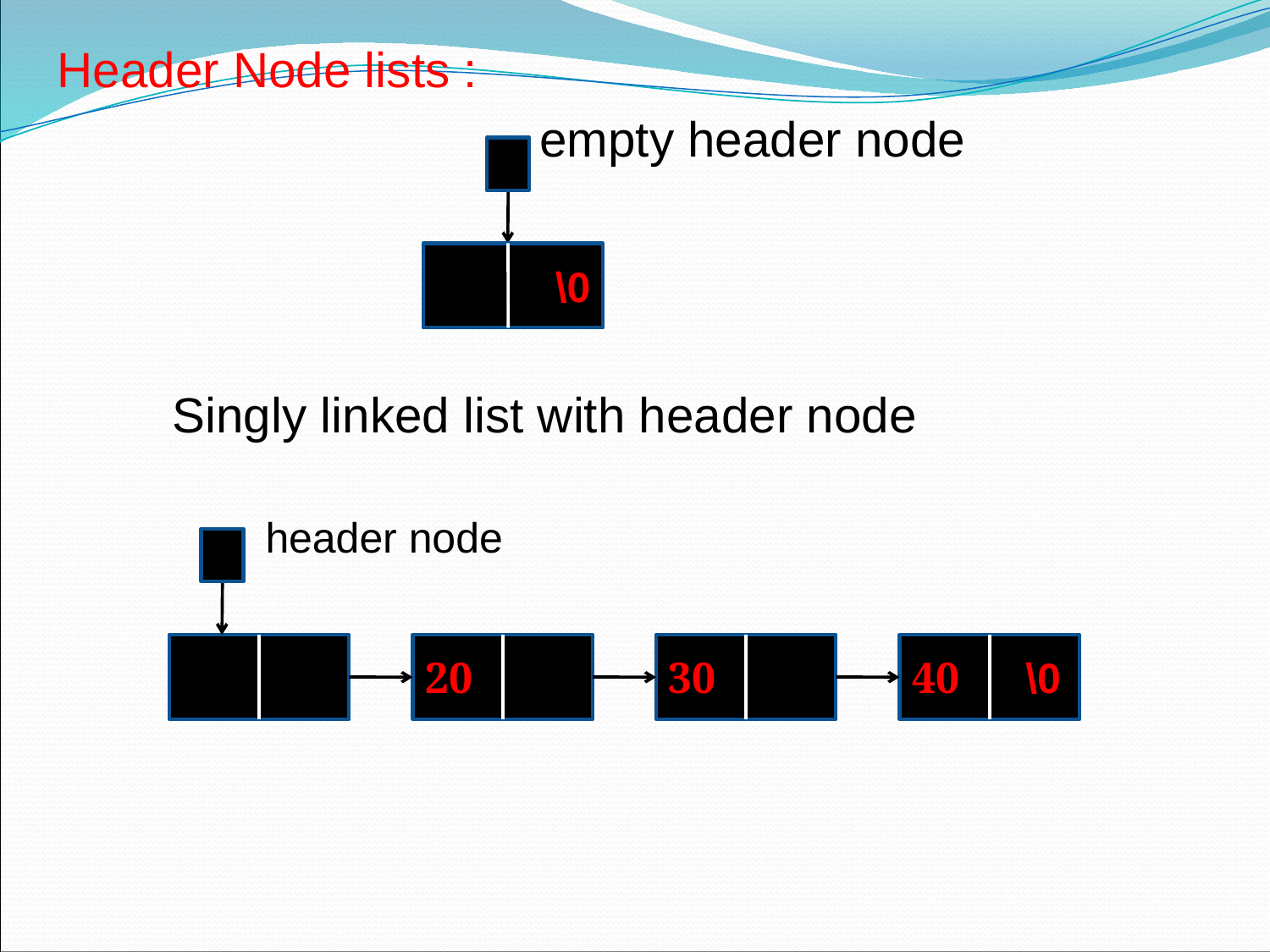

Header Node lists :
				empty header node

	 Singly linked list with header node

	         header node
#

          \0

20
30
40      \0